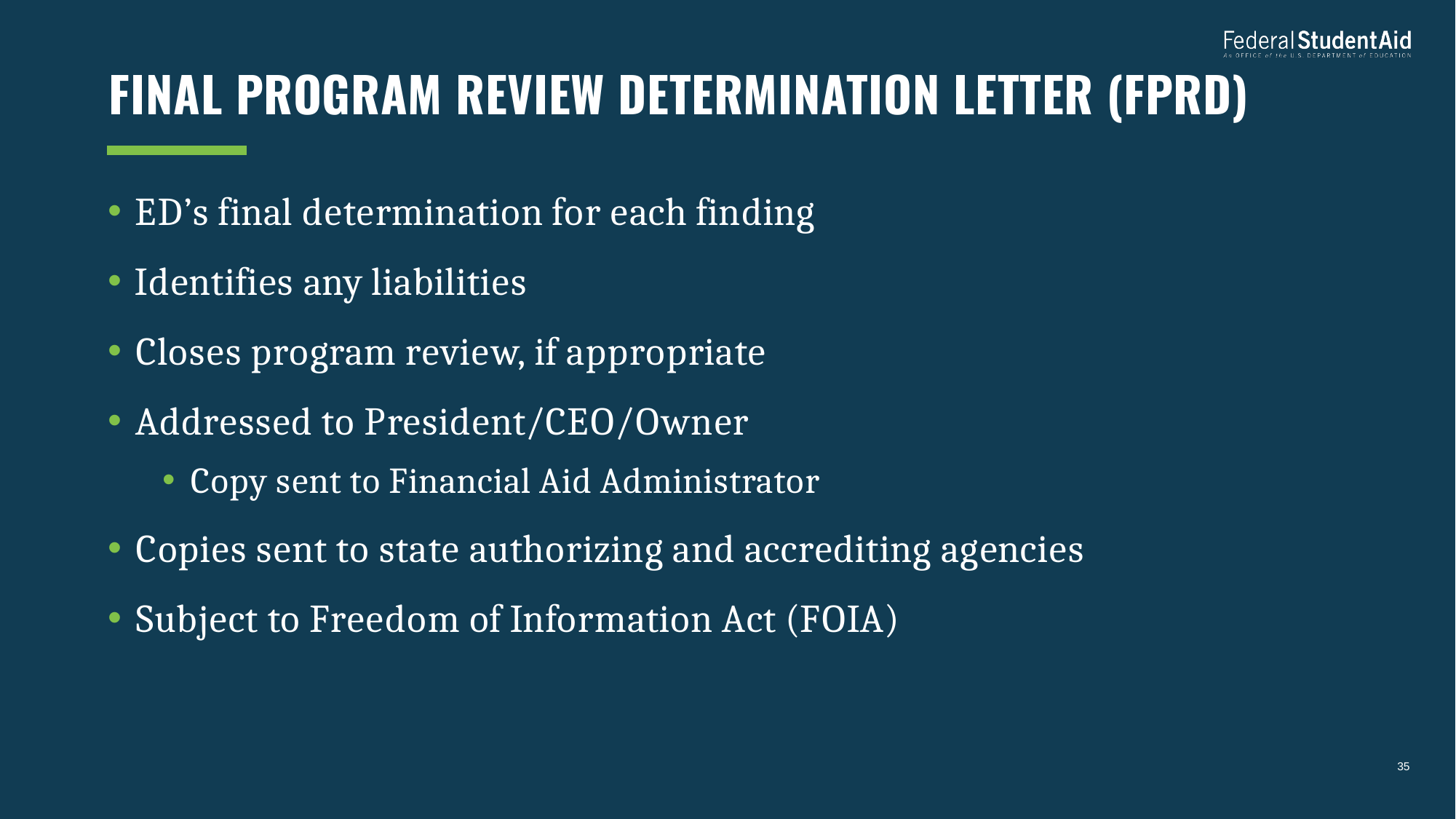

# Final Program review determination Letter (FPRD)
ED’s final determination for each finding
Identifies any liabilities
Closes program review, if appropriate
Addressed to President/CEO/Owner
Copy sent to Financial Aid Administrator
Copies sent to state authorizing and accrediting agencies
Subject to Freedom of Information Act (FOIA)

35